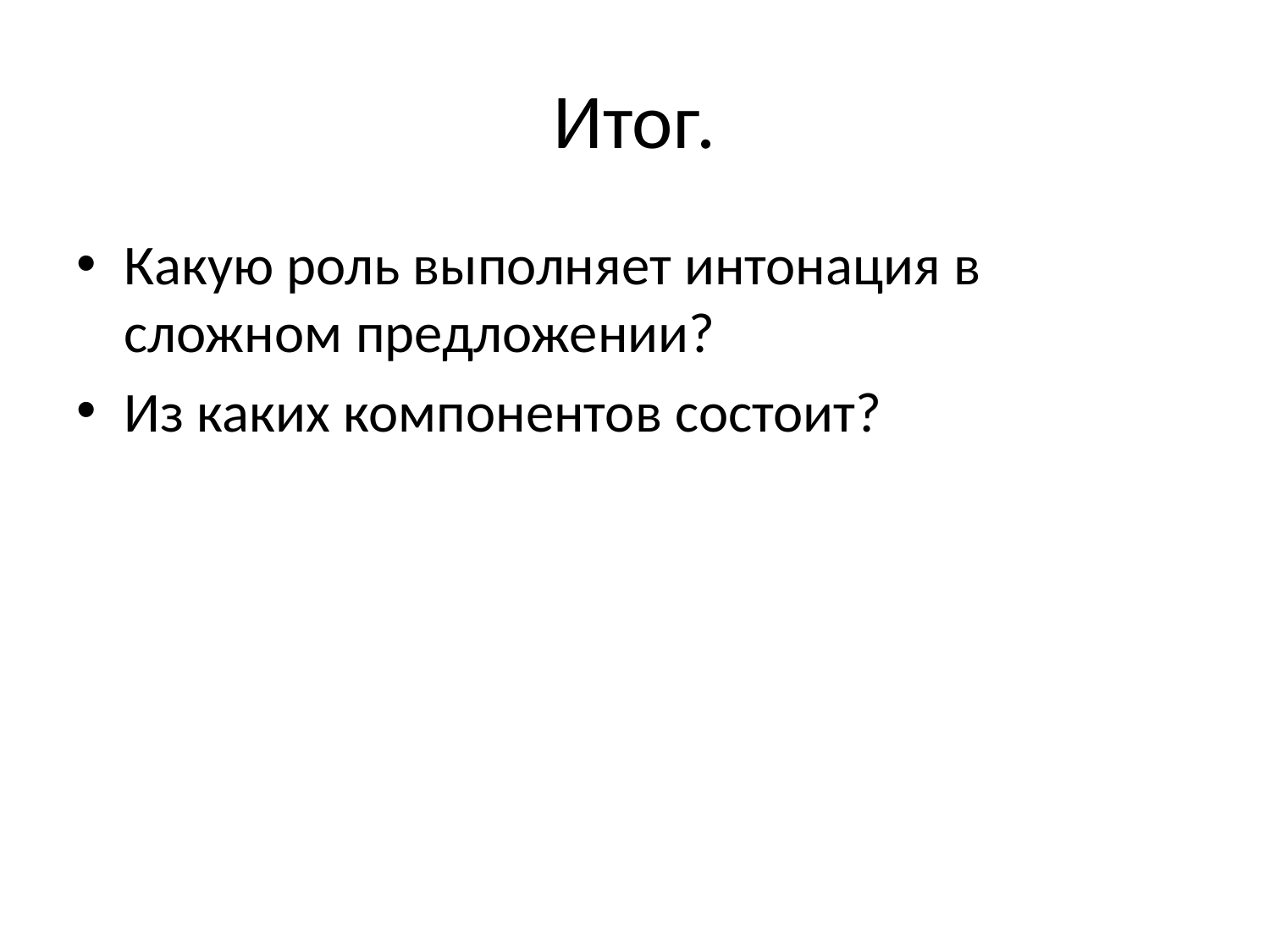

# Итог.
Какую роль выполняет интонация в сложном предложении?
Из каких компонентов состоит?